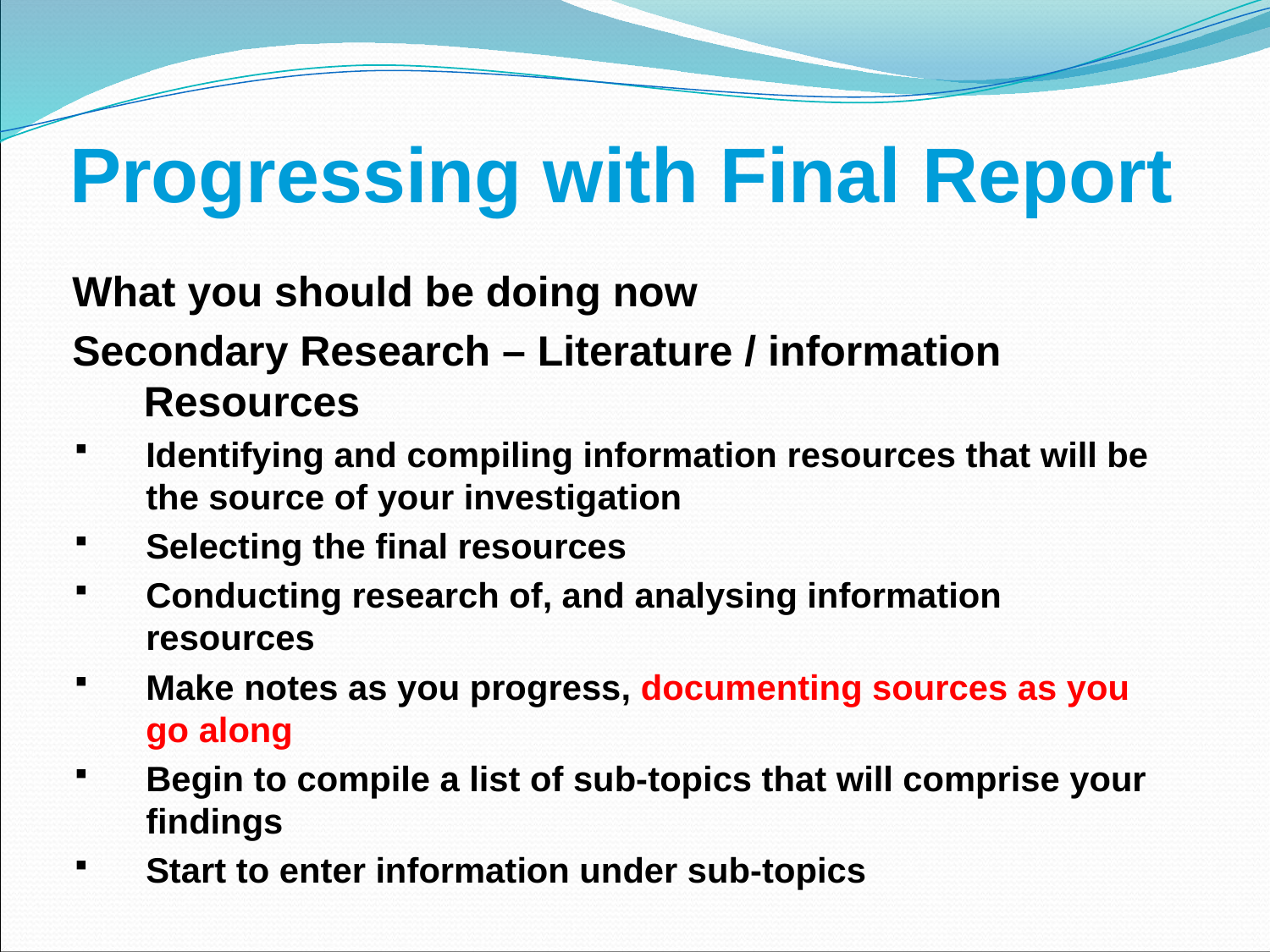

# Progressing with Final Report
What you should be doing now
Secondary Research – Literature / information Resources
Identifying and compiling information resources that will be the source of your investigation
Selecting the final resources
Conducting research of, and analysing information resources
Make notes as you progress, documenting sources as you go along
Begin to compile a list of sub-topics that will comprise your findings
Start to enter information under sub-topics